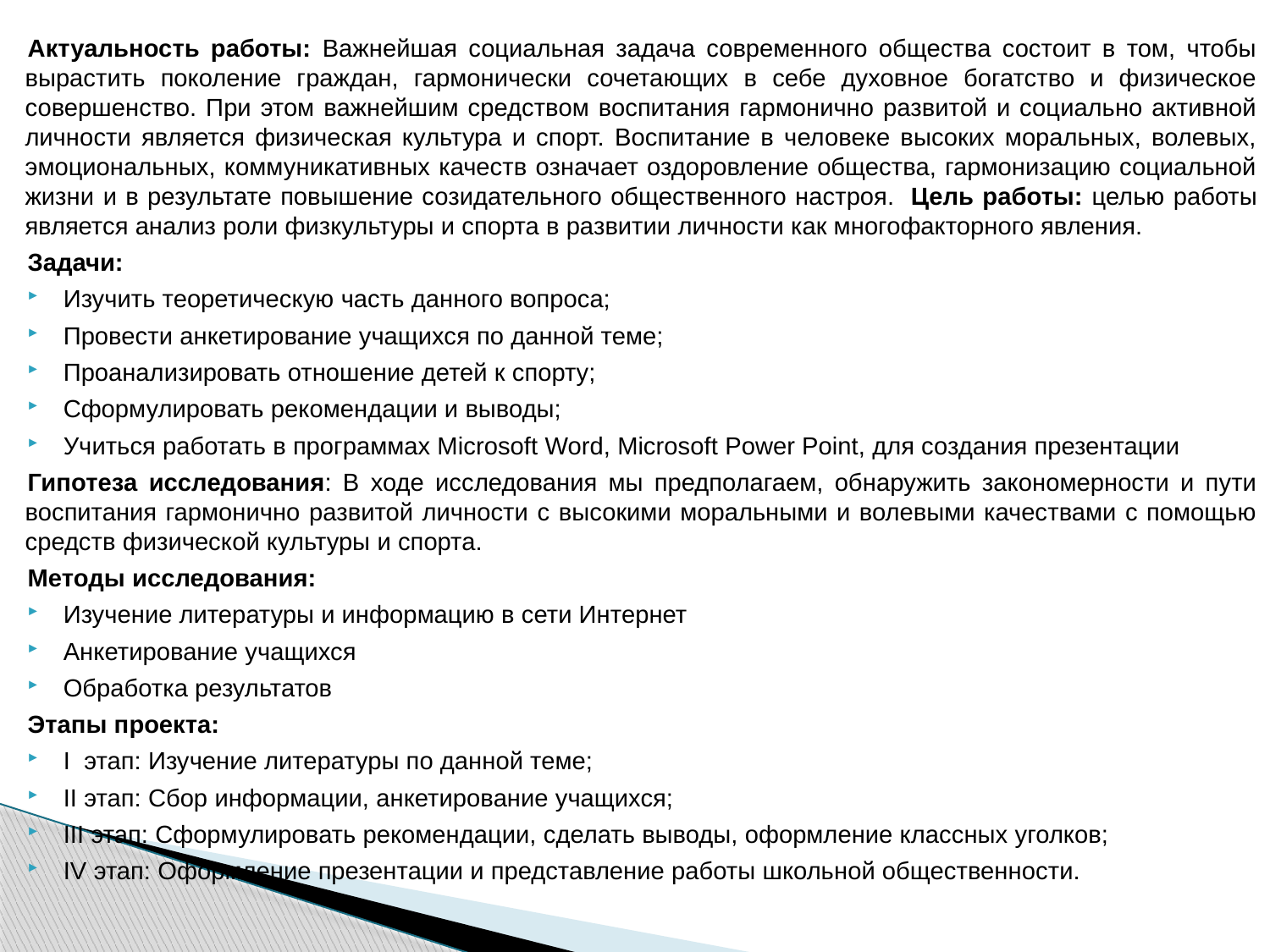

Актуальность работы: Важнейшая социальная задача современного общества состоит в том, чтобы вырастить поколение граждан, гармонически сочетающих в себе духовное богатство и физическое совершенство. При этом важнейшим средством воспитания гармонично развитой и социально активной личности является физическая культура и спорт. Воспитание в человеке высоких моральных, волевых, эмоциональных, коммуникативных качеств означает оздоровление общества, гармонизацию социальной жизни и в результате повышение созидательного общественного настроя.  Цель работы: целью работы является анализ роли физкультуры и спорта в развитии личности как многофакторного явления.
Задачи:
Изучить теоретическую часть данного вопроса;
Провести анкетирование учащихся по данной теме;
Проанализировать отношение детей к спорту;
Сформулировать рекомендации и выводы;
Учиться работать в программах Microsoft Word, Microsoft Power Point, для создания презентации
Гипотеза исследования: В ходе исследования мы предполагаем, обнаружить закономерности и пути воспитания гармонично развитой личности c высокими моральными и волевыми качествами с помощью средств физической культуры и спорта.
Методы исследования:
Изучение литературы и информацию в сети Интернет
Анкетирование учащихся
Обработка результатов
Этапы проекта:
I  этап: Изучение литературы по данной теме;
II этап: Сбор информации, анкетирование учащихся;
III этап: Сформулировать рекомендации, сделать выводы, оформление классных уголков;
IV этап: Оформление презентации и представление работы школьной общественности.